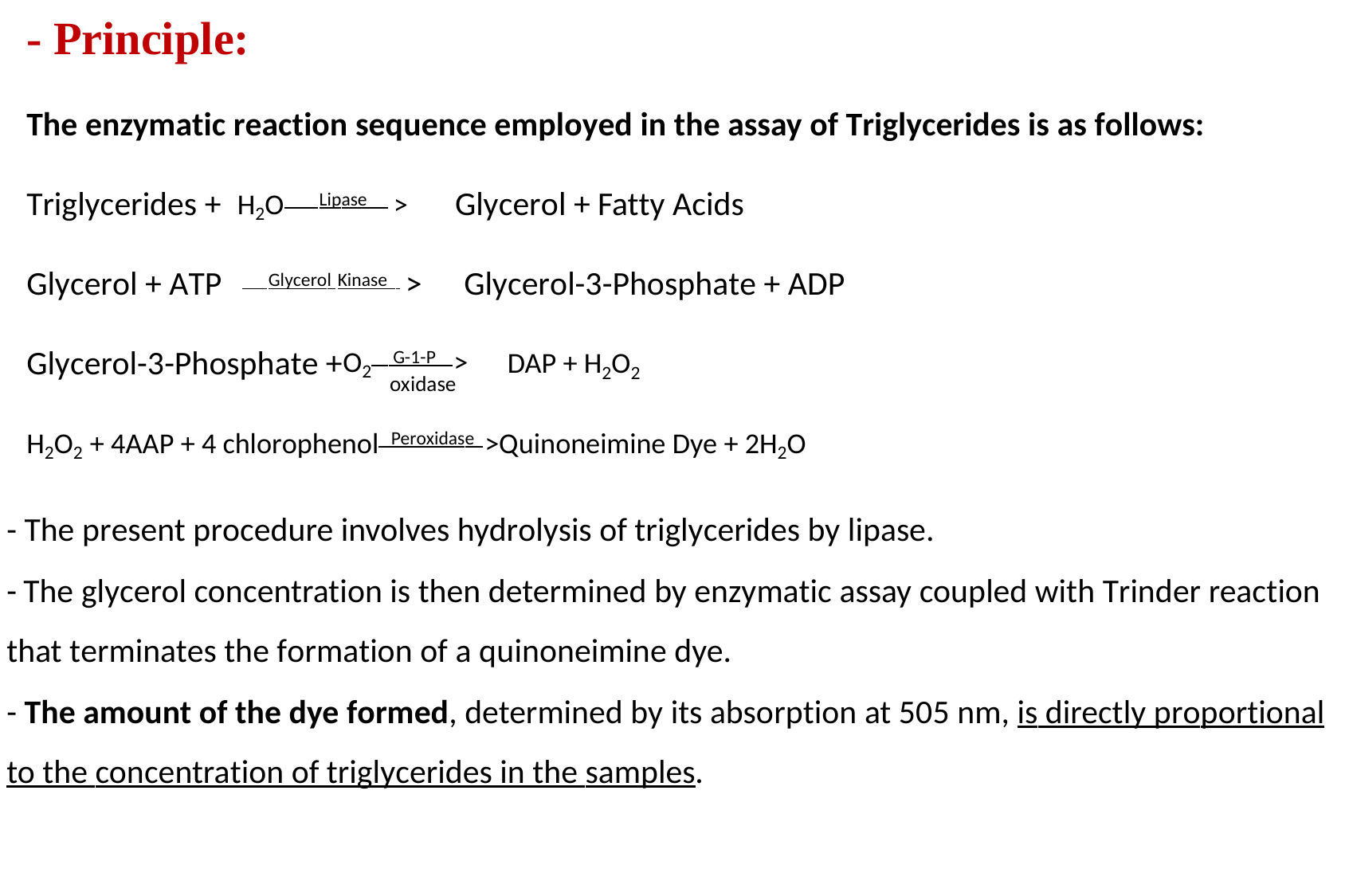

- Principle:
The enzymatic reaction sequence employed in the assay of Triglycerides is as follows:

H2O        Lipase      >
Triglycerides +
Glycerol + Fatty Acids

      Glycerol Kinase    >
Glycerol + ATP
Glycerol-3-Phosphate + ADP

O2     G-1-P    >
Glycerol-3-Phosphate +
DAP + H2O2

oxidase
H2O2 + 4AAP + 4 chlorophenol   Peroxidase  >Quinoneimine Dye + 2H2O

- The present procedure involves hydrolysis of triglycerides by lipase.
- The glycerol concentration is then determined by enzymatic assay coupled with Trinder reaction that terminates the formation of a quinoneimine dye.
- The amount of the dye formed, determined by its absorption at 505 nm, is directly proportional to the concentration of triglycerides in the samples.